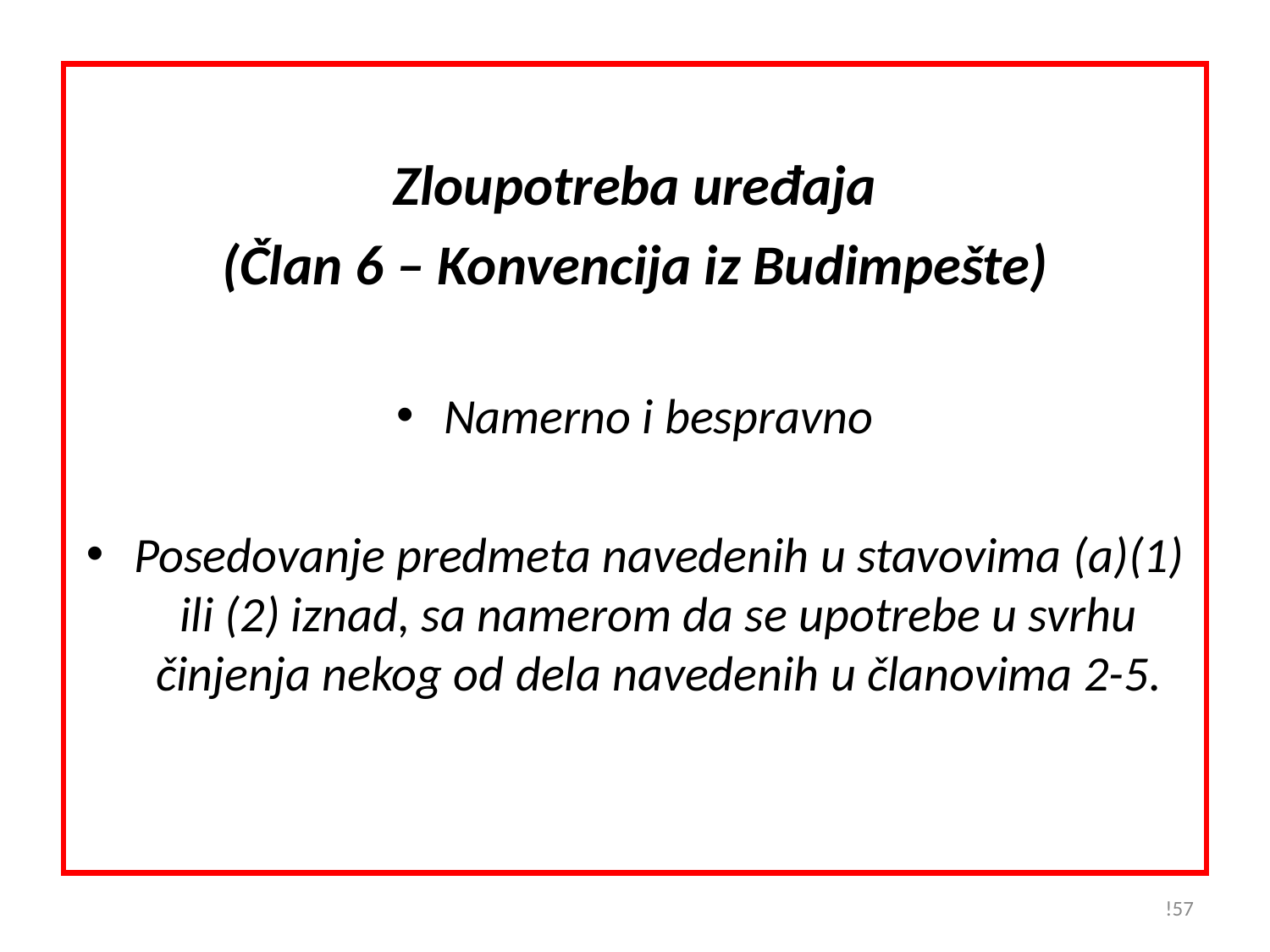

Zloupotreba uređaja
(Član 6 – Konvencija iz Budimpešte)

Namerno i bespravno

Posedovanje predmeta navedenih u stavovima (a)(1) ili (2) iznad, sa namerom da se upotrebe u svrhu činjenja nekog od dela navedenih u članovima 2-5.

!57